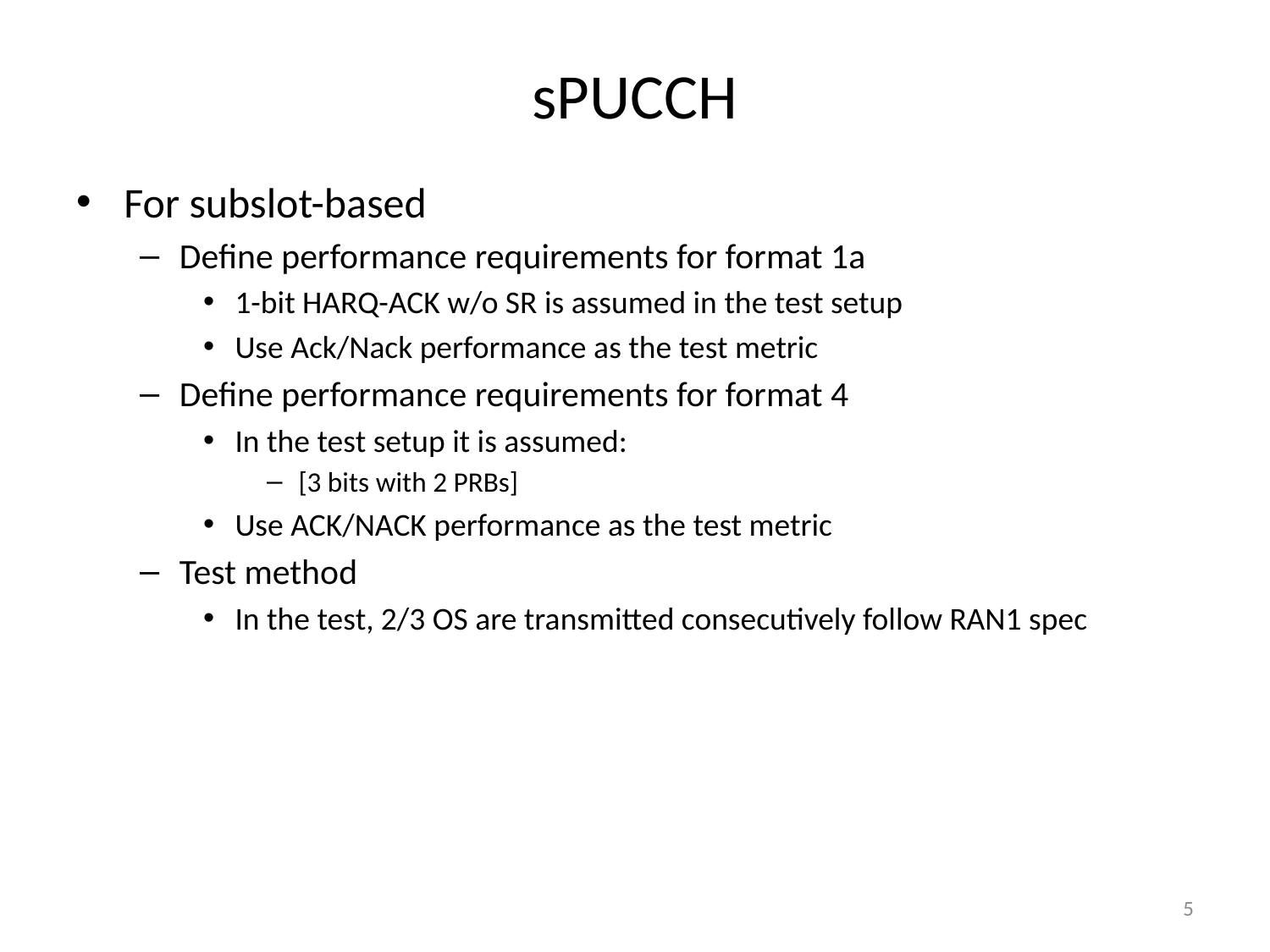

# sPUCCH
For subslot-based
Define performance requirements for format 1a
1-bit HARQ-ACK w/o SR is assumed in the test setup
Use Ack/Nack performance as the test metric
Define performance requirements for format 4
In the test setup it is assumed:
[3 bits with 2 PRBs]
Use ACK/NACK performance as the test metric
Test method
In the test, 2/3 OS are transmitted consecutively follow RAN1 spec

5